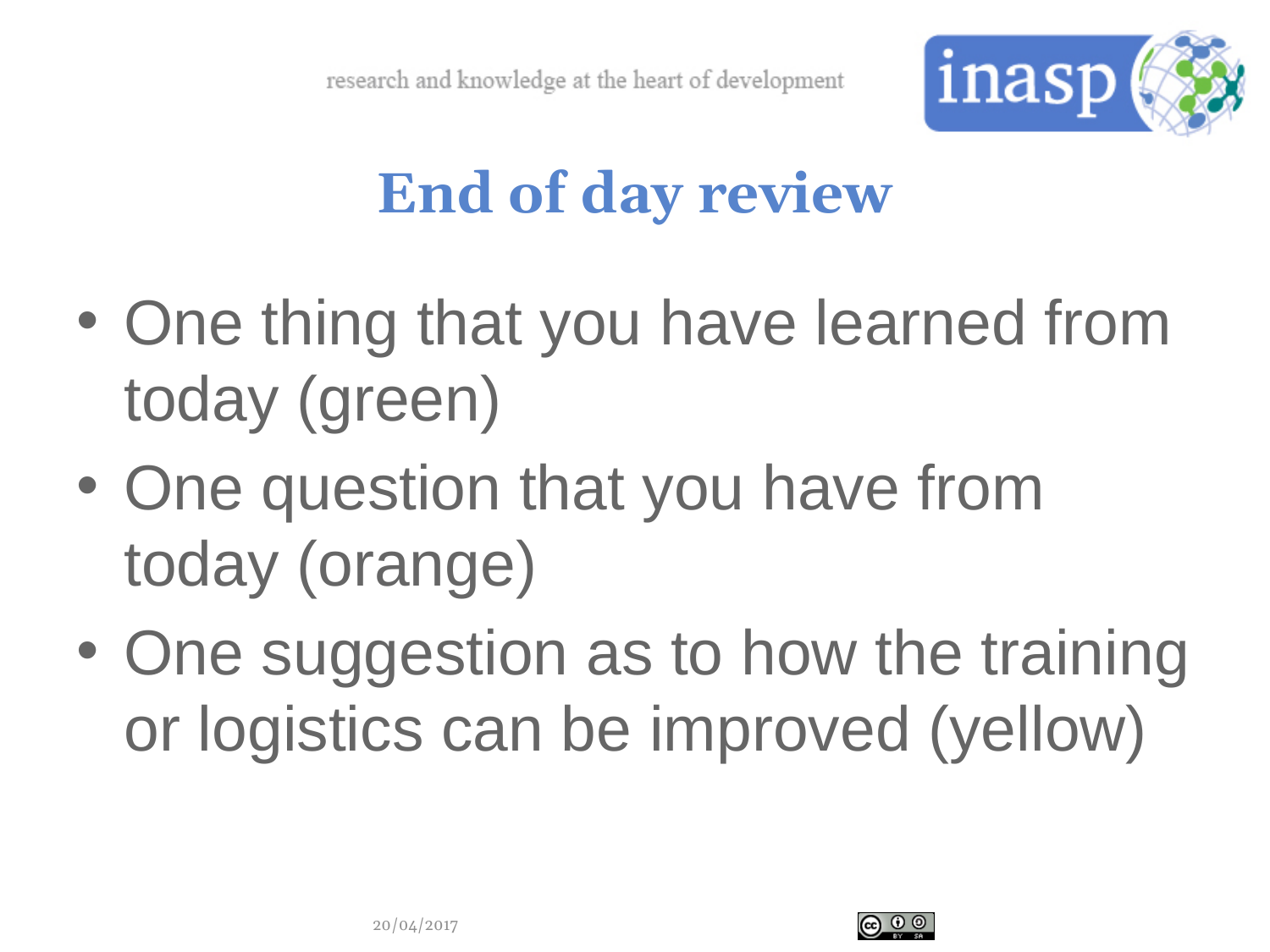

# End of day review
One thing that you have learned from today (green)
One question that you have from today (orange)
One suggestion as to how the training or logistics can be improved (yellow)
20/04/2017